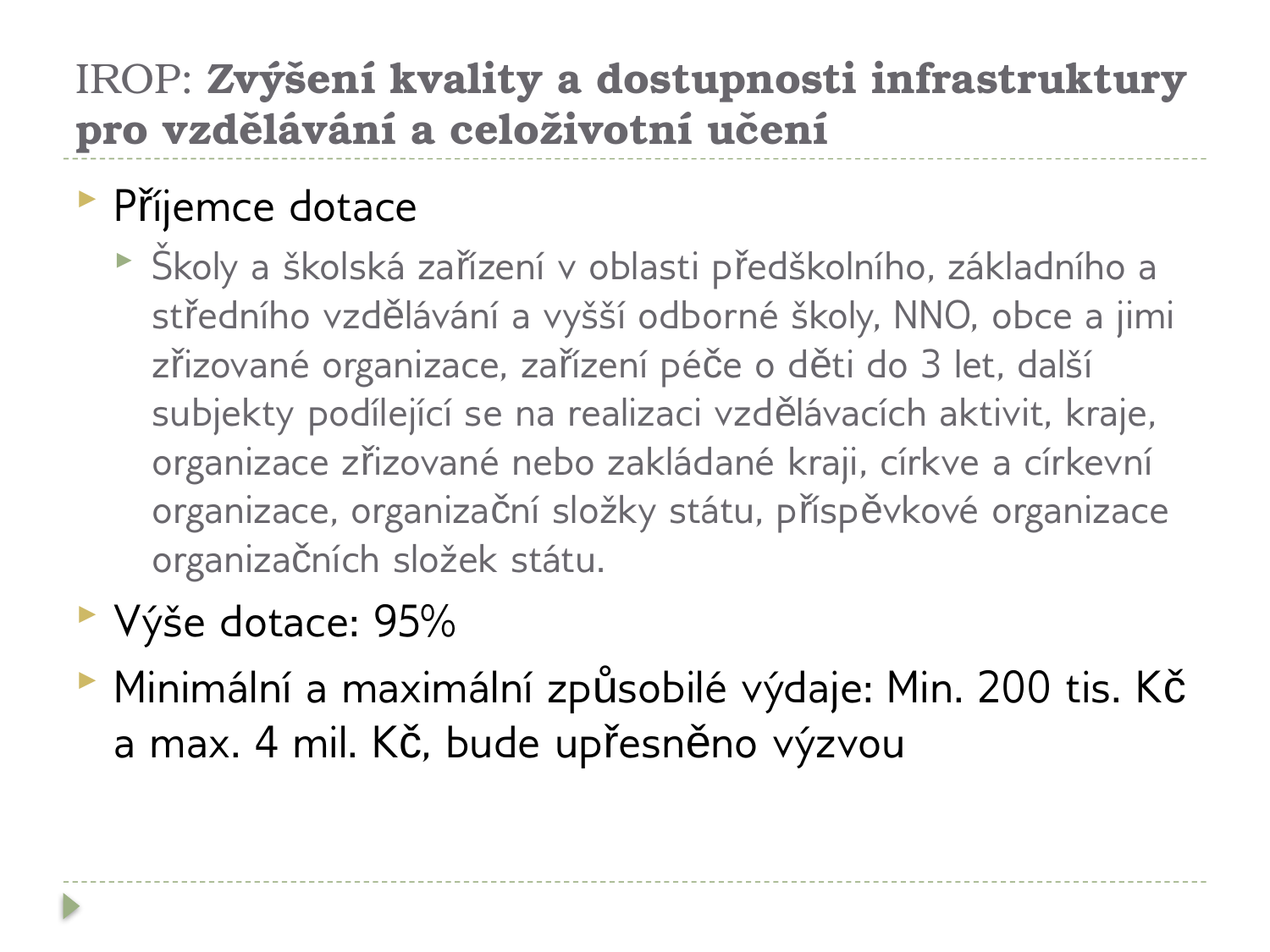

# IROP: Zvýšení kvality a dostupnosti infrastruktury pro vzdělávání a celoživotní učení
Příjemce dotace
Školy a školská zařízení v oblasti předškolního, základního a středního vzdělávání a vyšší odborné školy, NNO, obce a jimi zřizované organizace, zařízení péče o děti do 3 let, další subjekty podílející se na realizaci vzdělávacích aktivit, kraje, organizace zřizované nebo zakládané kraji, církve a církevní organizace, organizační složky státu, příspěvkové organizace organizačních složek státu.
Výše dotace: 95%
Minimální a maximální způsobilé výdaje: Min. 200 tis. Kč a max. 4 mil. Kč, bude upřesněno výzvou